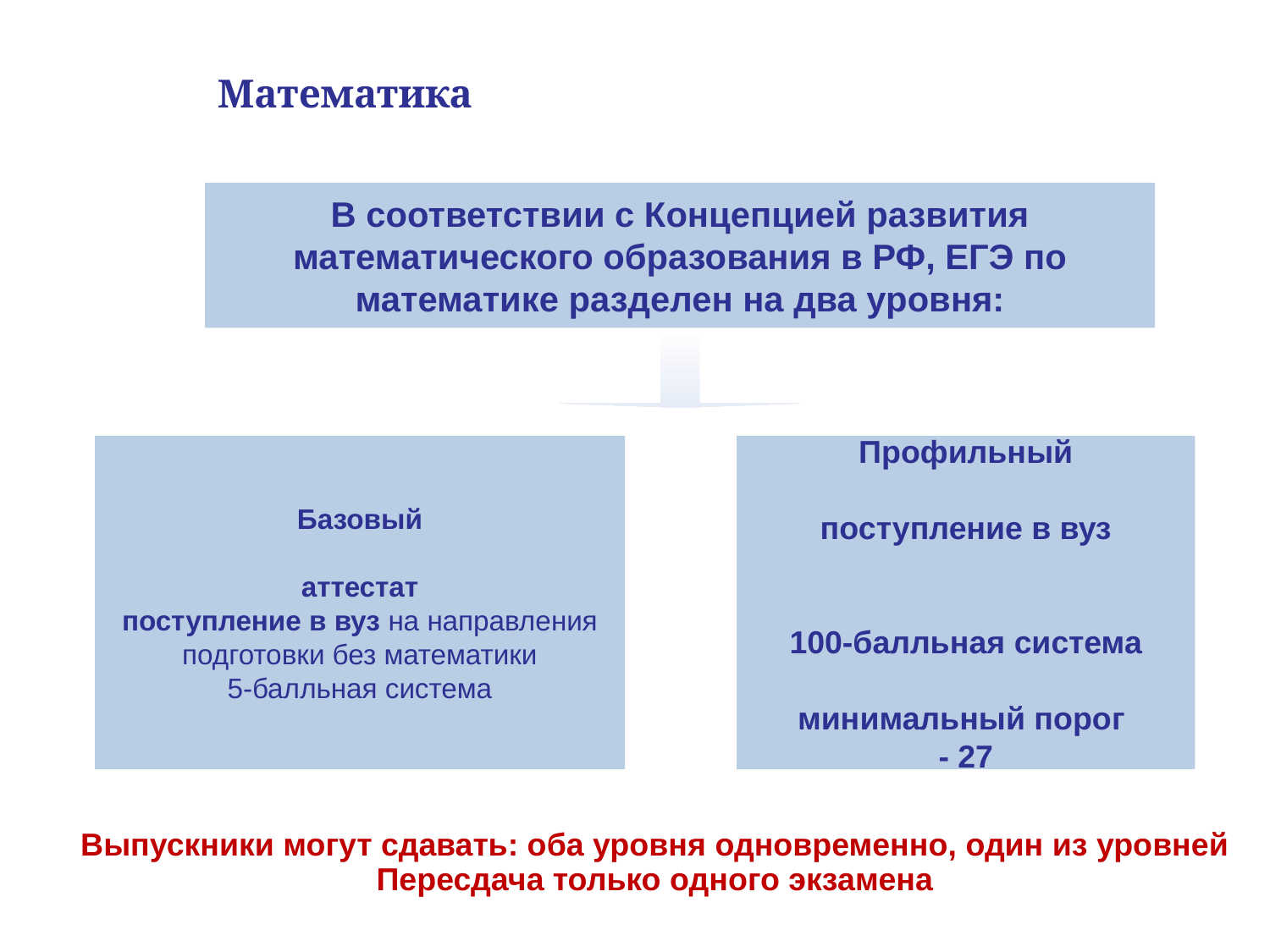

Математика
В соответствии с Концепцией развития математического образования в РФ, ЕГЭ по математике разделен на два уровня:

Базовый

аттестат
поступление в вуз на направления подготовки без математики
5-балльная система
Профильный

поступление в вуз

100-балльная система

минимальный порог
- 27
Выпускники могут сдавать: оба уровня одновременно, один из уровней
Пересдача только одного экзамена